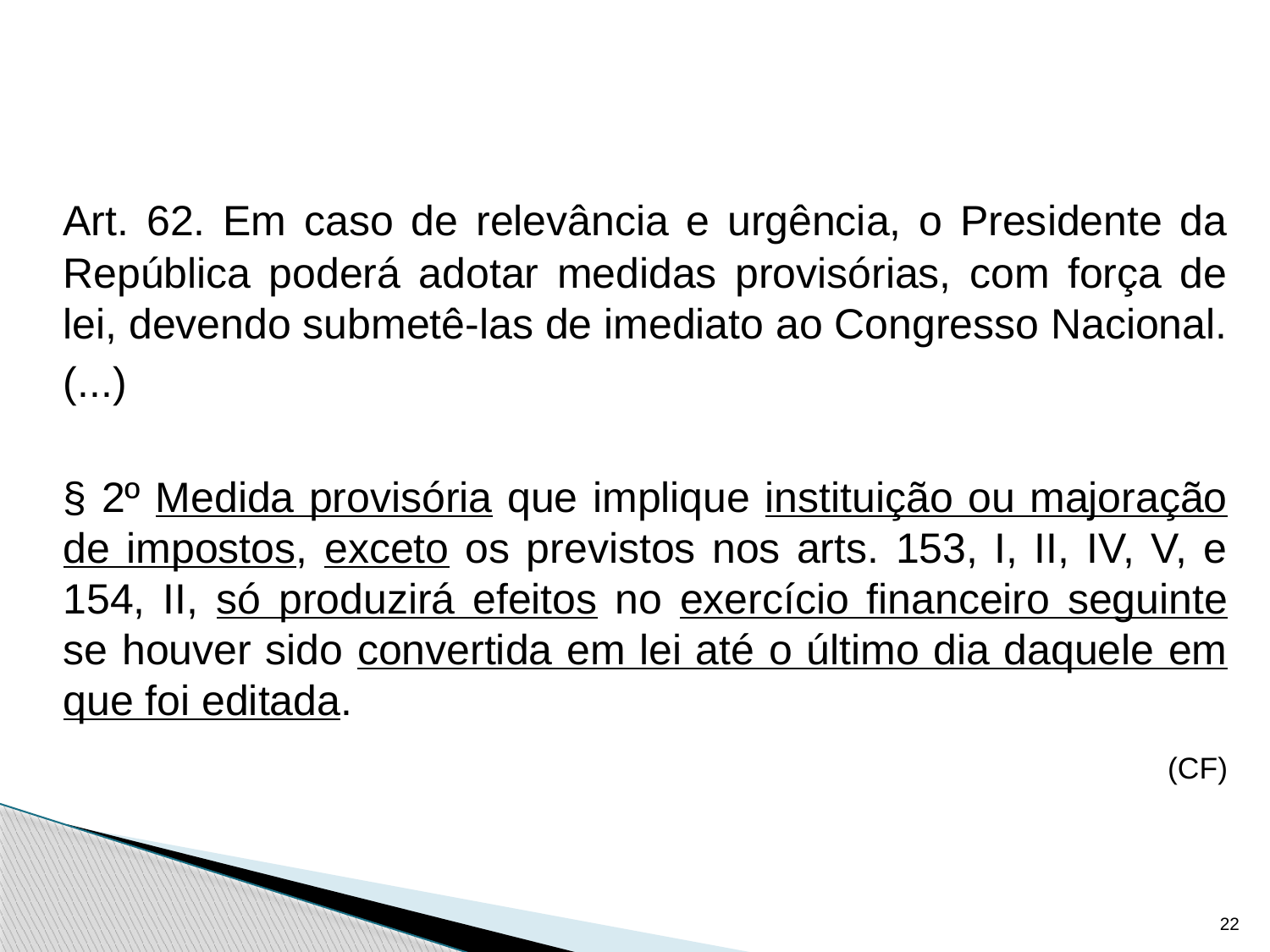

Art. 62. Em caso de relevância e urgência, o Presidente da República poderá adotar medidas provisórias, com força de lei, devendo submetê-las de imediato ao Congresso Nacional.
	(...)

	§ 2º Medida provisória que implique instituição ou majoração de impostos, exceto os previstos nos arts. 153, I, II, IV, V, e 154, II, só produzirá efeitos no exercício financeiro seguinte se houver sido convertida em lei até o último dia daquele em que foi editada.
(CF)

22